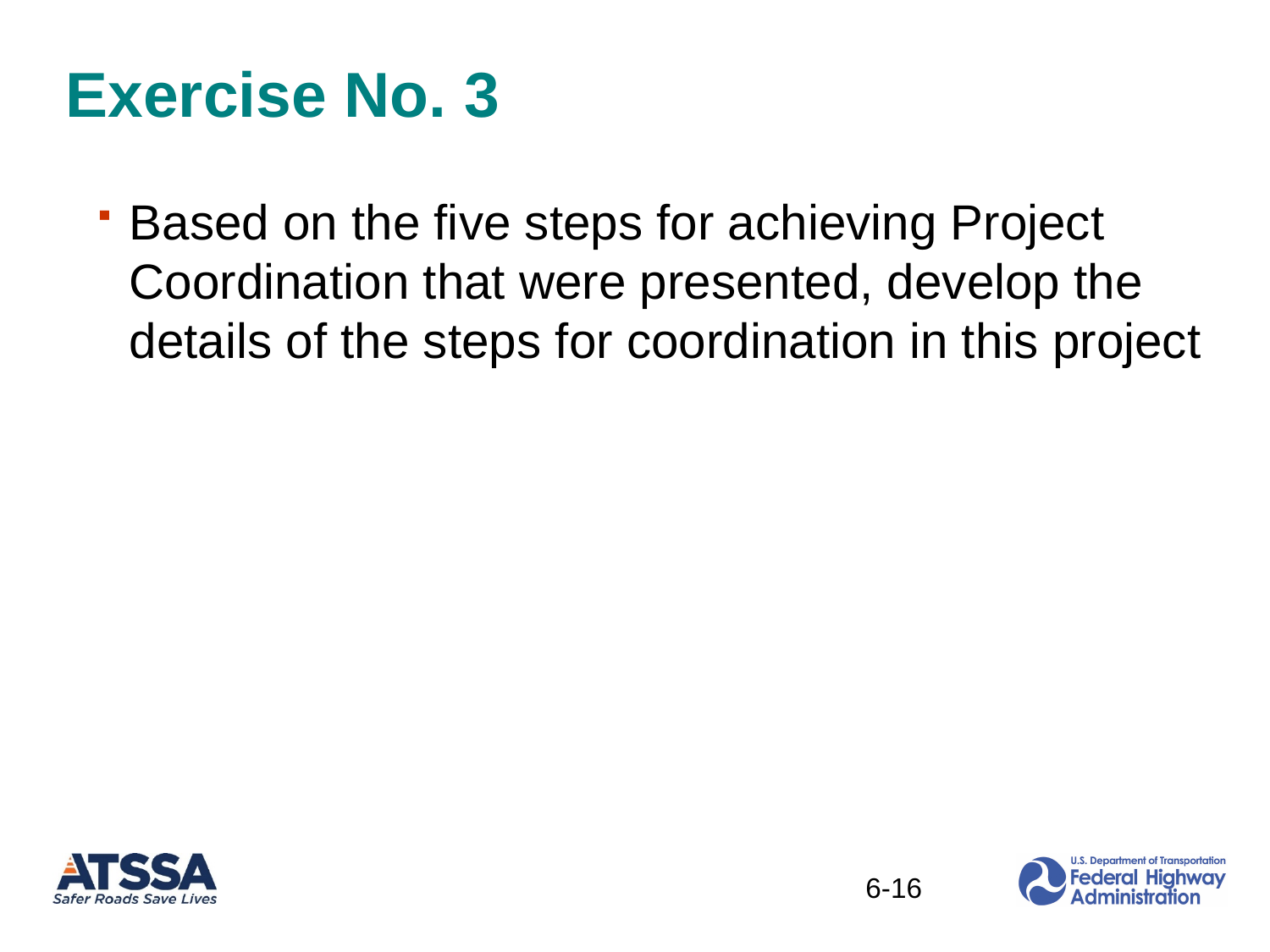

# Exercise No. 3
Based on the five steps for achieving Project Coordination that were presented, develop the details of the steps for coordination in this project